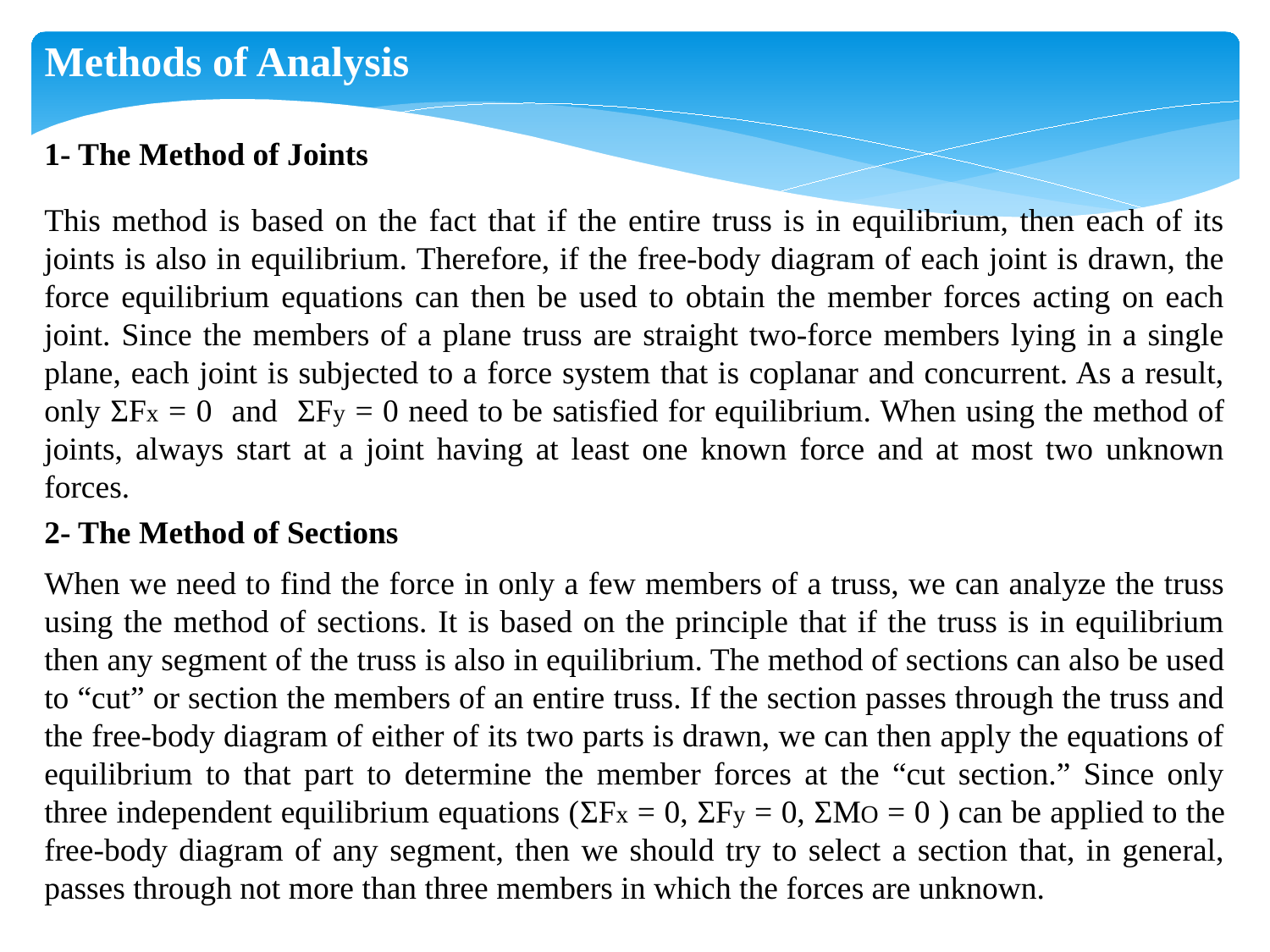

Methods of Analysis
1- The Method of Joints
This method is based on the fact that if the entire truss is in equilibrium, then each of its joints is also in equilibrium. Therefore, if the free-body diagram of each joint is drawn, the force equilibrium equations can then be used to obtain the member forces acting on each joint. Since the members of a plane truss are straight two-force members lying in a single plane, each joint is subjected to a force system that is coplanar and concurrent. As a result, only ΣFx = 0  and  ΣFy = 0 need to be satisfied for equilibrium. When using the method of joints, always start at a joint having at least one known force and at most two unknown forces.
2- The Method of Sections
When we need to find the force in only a few members of a truss, we can analyze the truss using the method of sections. It is based on the principle that if the truss is in equilibrium then any segment of the truss is also in equilibrium. The method of sections can also be used to “cut” or section the members of an entire truss. If the section passes through the truss and the free-body diagram of either of its two parts is drawn, we can then apply the equations of equilibrium to that part to determine the member forces at the “cut section.” Since only three independent equilibrium equations (ΣFx = 0, ΣFy = 0, ΣMO = 0 ) can be applied to the free-body diagram of any segment, then we should try to select a section that, in general, passes through not more than three members in which the forces are unknown.